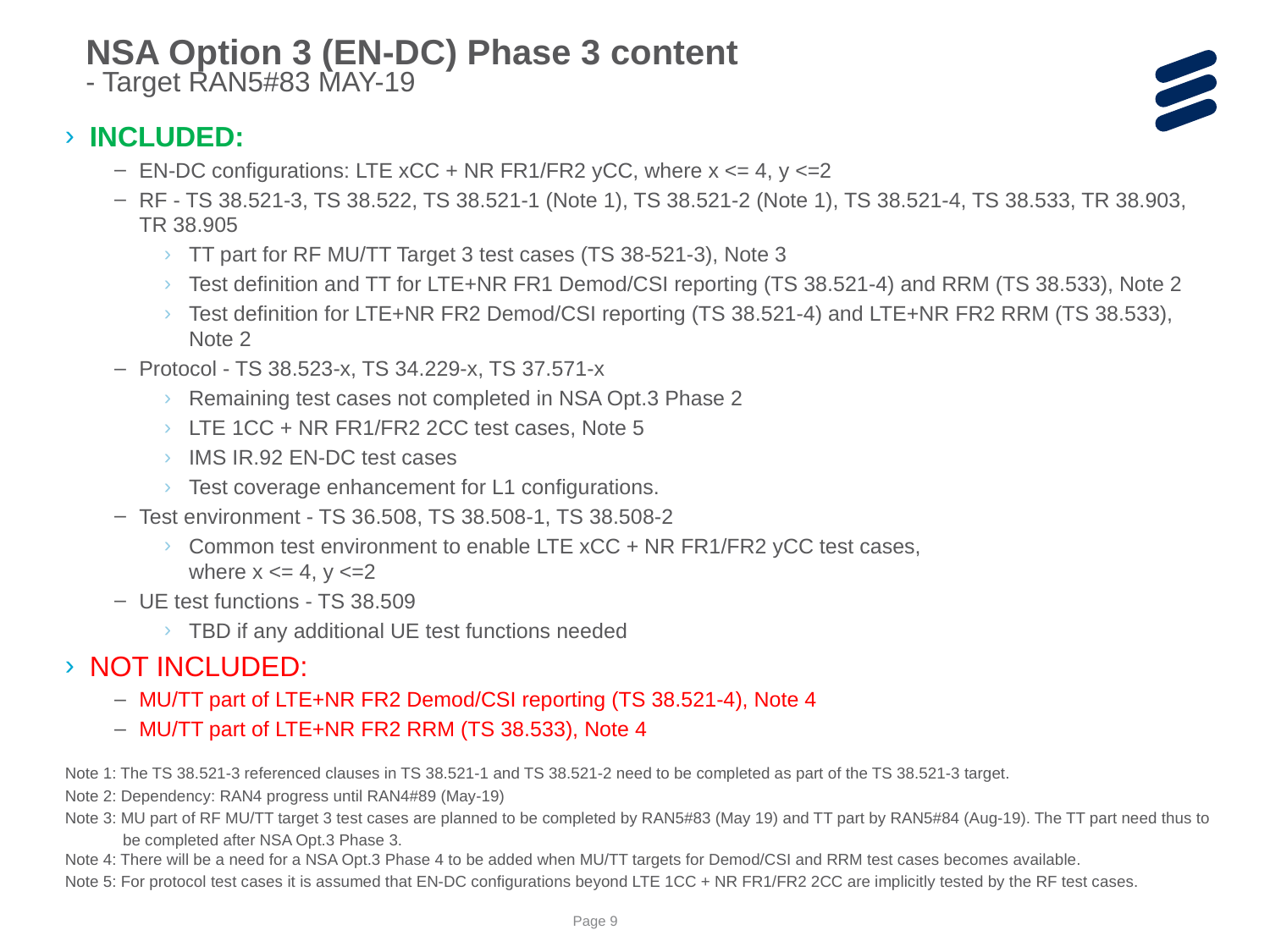

NSA Option 3 (EN-DC) Phase 3 content
- Target RAN5#83 MAY-19
INCLUDED:
EN-DC configurations: LTE xCC + NR FR1/FR2 yCC, where x <= 4, y <=2
RF - TS 38.521-3, TS 38.522, TS 38.521-1 (Note 1), TS 38.521-2 (Note 1), TS 38.521-4, TS 38.533, TR 38.903, TR 38.905
TT part for RF MU/TT Target 3 test cases (TS 38-521-3), Note 3
Test definition and TT for LTE+NR FR1 Demod/CSI reporting (TS 38.521-4) and RRM (TS 38.533), Note 2
Test definition for LTE+NR FR2 Demod/CSI reporting (TS 38.521-4) and LTE+NR FR2 RRM (TS 38.533),  Note 2
Protocol - TS 38.523-x, TS 34.229-x, TS 37.571-x
Remaining test cases not completed in NSA Opt.3 Phase 2
LTE 1CC + NR FR1/FR2 2CC test cases, Note 5
IMS IR.92 EN-DC test cases
Test coverage enhancement for L1 configurations.
Test environment - TS 36.508, TS 38.508-1, TS 38.508-2
Common test environment to enable LTE xCC + NR FR1/FR2 yCC test cases,
where x <= 4, y <=2
UE test functions - TS 38.509
TBD if any additional UE test functions needed
NOT INCLUDED:
MU/TT part of LTE+NR FR2 Demod/CSI reporting (TS 38.521-4), Note 4
MU/TT part of LTE+NR FR2 RRM (TS 38.533), Note 4
Note 1: The TS 38.521-3 referenced clauses in TS 38.521-1 and TS 38.521-2 need to be completed as part of the TS 38.521-3 target.
Note 2: Dependency: RAN4 progress until RAN4#89 (May-19)
Note 3: MU part of RF MU/TT target 3 test cases are planned to be completed by RAN5#83 (May 19) and TT part by RAN5#84 (Aug-19). The TT part need thus to
             be completed after NSA Opt.3 Phase 3.
Note 4: There will be a need for a NSA Opt.3 Phase 4 to be added when MU/TT targets for Demod/CSI and RRM test cases becomes available.
Note 5: For protocol test cases it is assumed that EN-DC configurations beyond LTE 1CC + NR FR1/FR2 2CC are implicitly tested by the RF test cases.